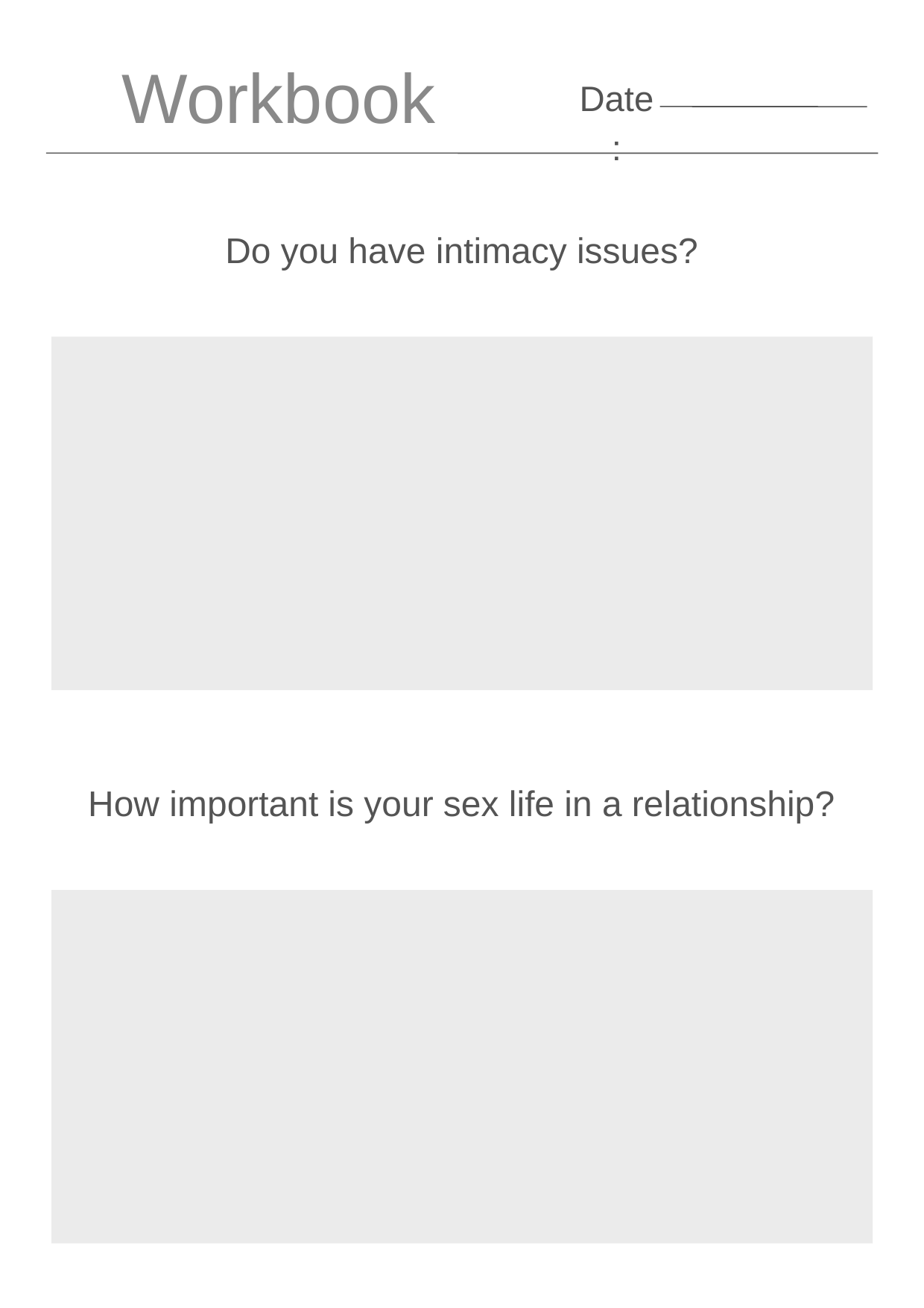

Workbook
Date:

Do you have intimacy issues?

How important is your sex life in a relationship?